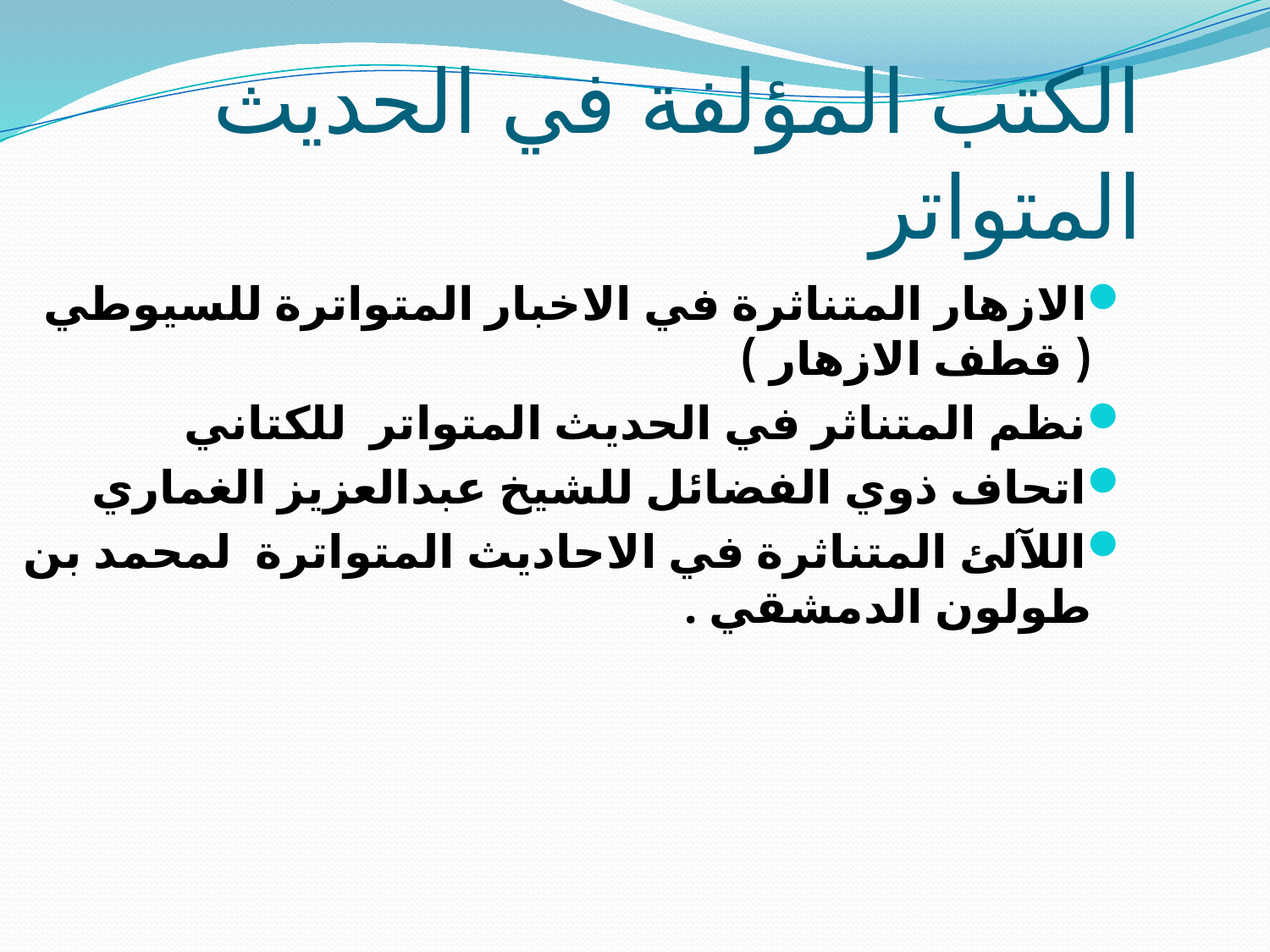

الكتب المؤلفة في الحديث المتواتر
الازهار المتناثرة في الاخبار المتواترة للسيوطي  ( قطف الازهار )
نظم المتناثر في الحديث المتواتر  للكتاني
اتحاف ذوي الفضائل للشيخ عبدالعزيز الغماري
اللآلئ المتناثرة في الاحاديث المتواترة  لمحمد بن طولون الدمشقي .